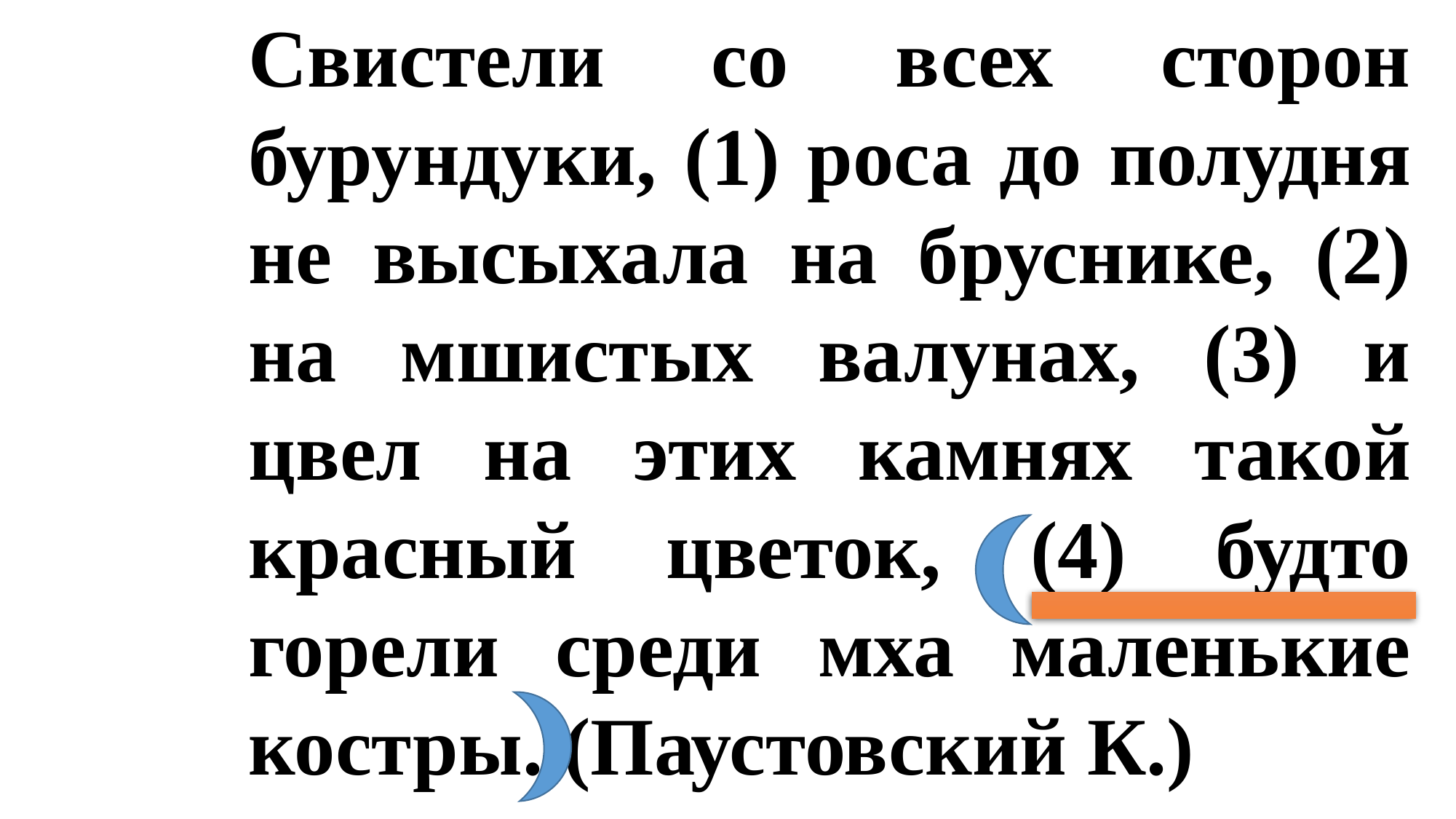

Свистели со всех сторон бурундуки, (1) роса до полудня не высыхала на бруснике, (2) на мшистых валунах, (3) и цвел на этих камнях такой красный цветок, (4) будто горели среди мха маленькие костры. (Паустовский К.)